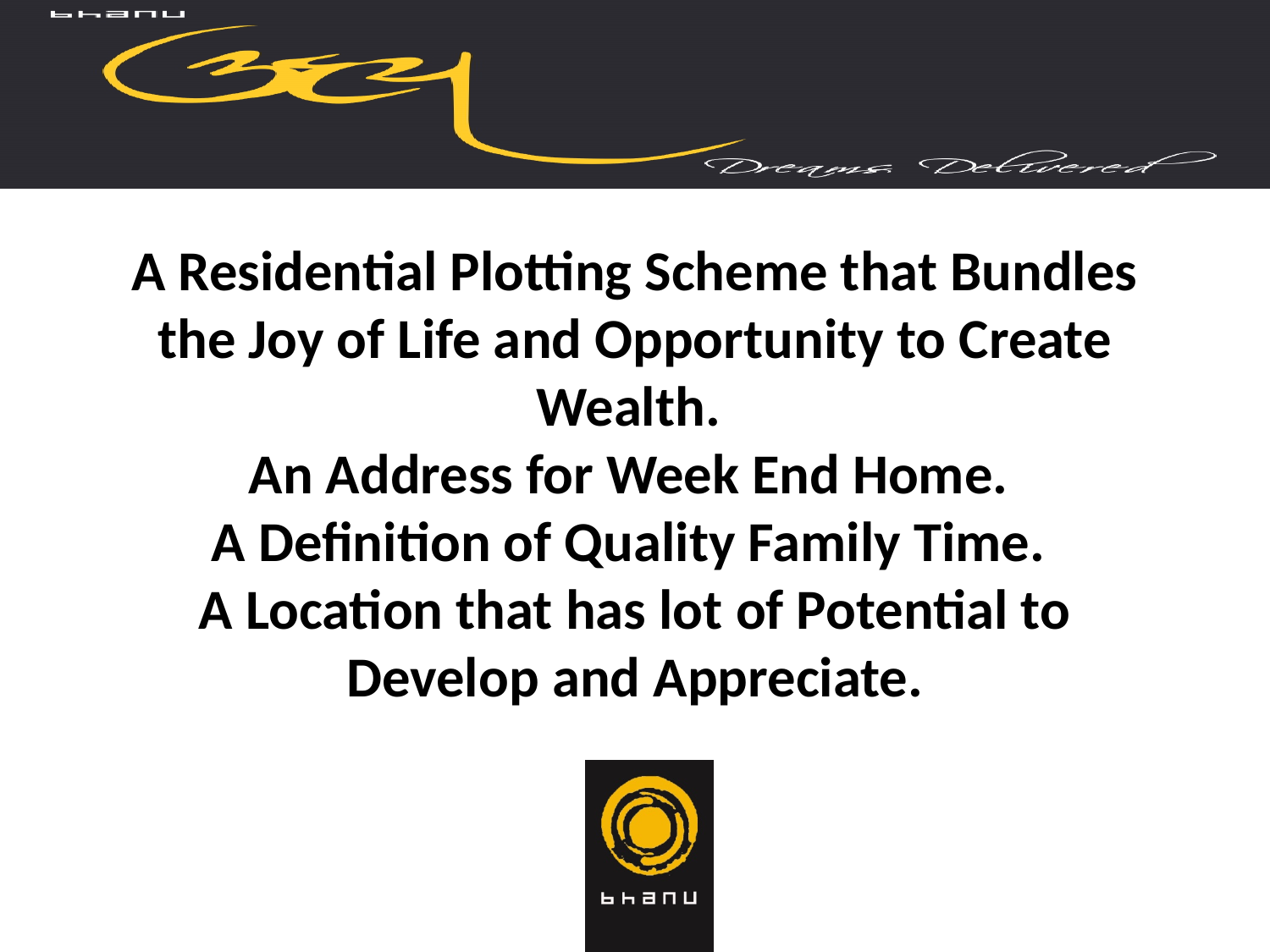

# A Residential Plotting Scheme that Bundles the Joy of Life and Opportunity to Create Wealth. An Address for Week End Home. A Definition of Quality Family Time. A Location that has lot of Potential to Develop and Appreciate.